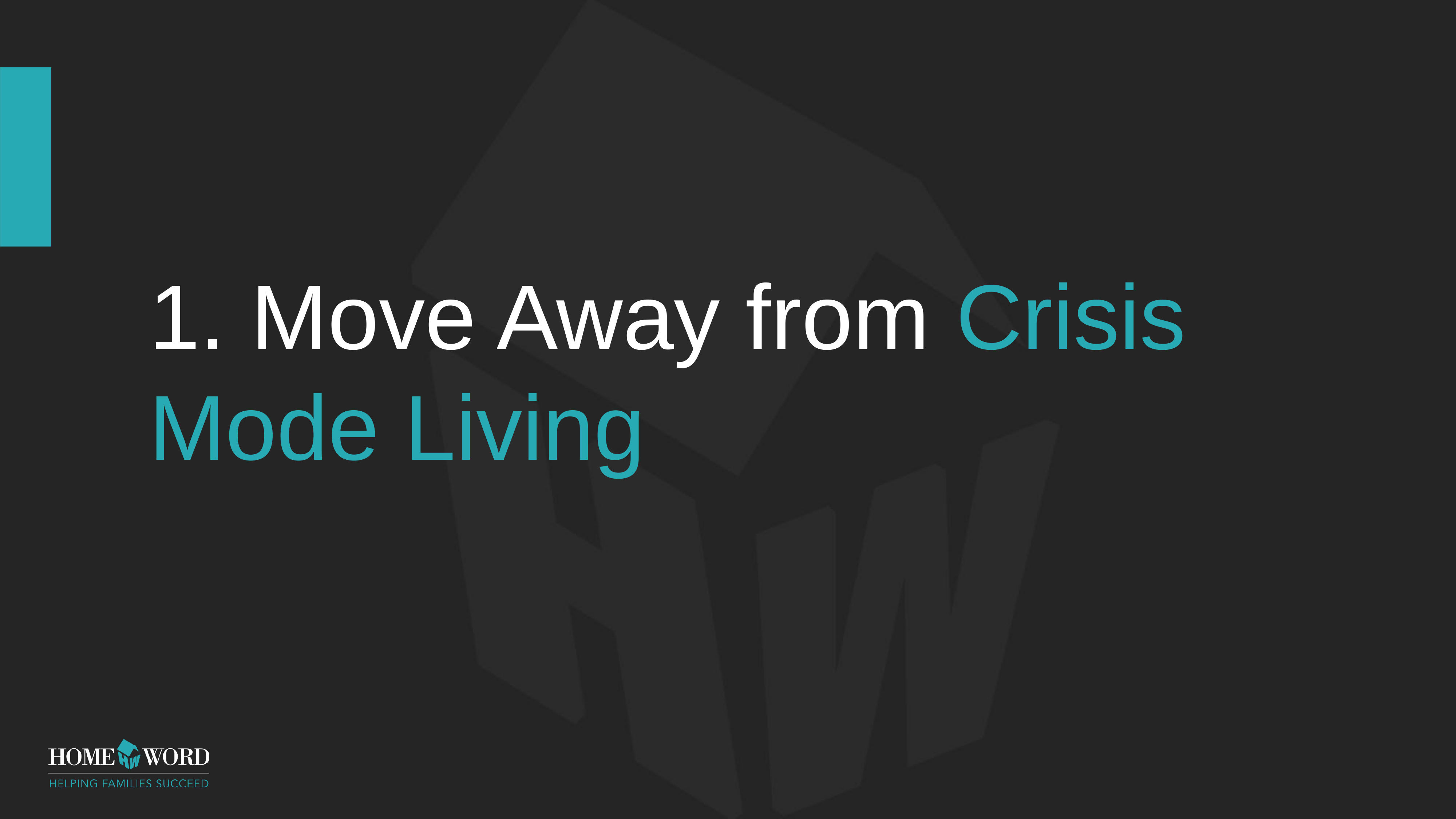

# 1. Move Away from Crisis Mode Living